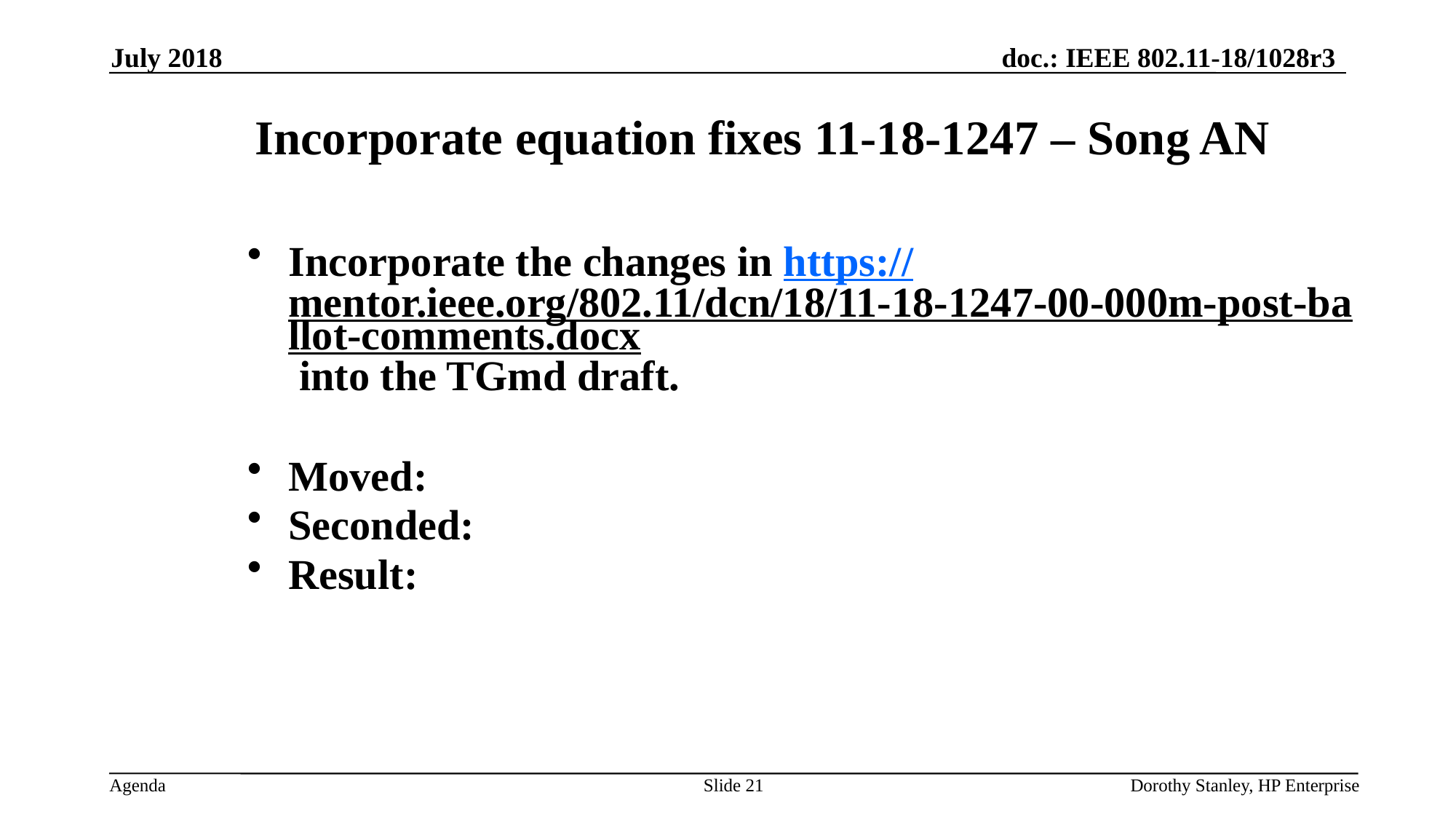

July 2018
Incorporate equation fixes 11-18-1247 – Song AN
Incorporate the changes in https://mentor.ieee.org/802.11/dcn/18/11-18-1247-00-000m-post-ballot-comments.docx into the TGmd draft.
Moved:
Seconded:
Result:

Slide 21
Dorothy Stanley, HP Enterprise